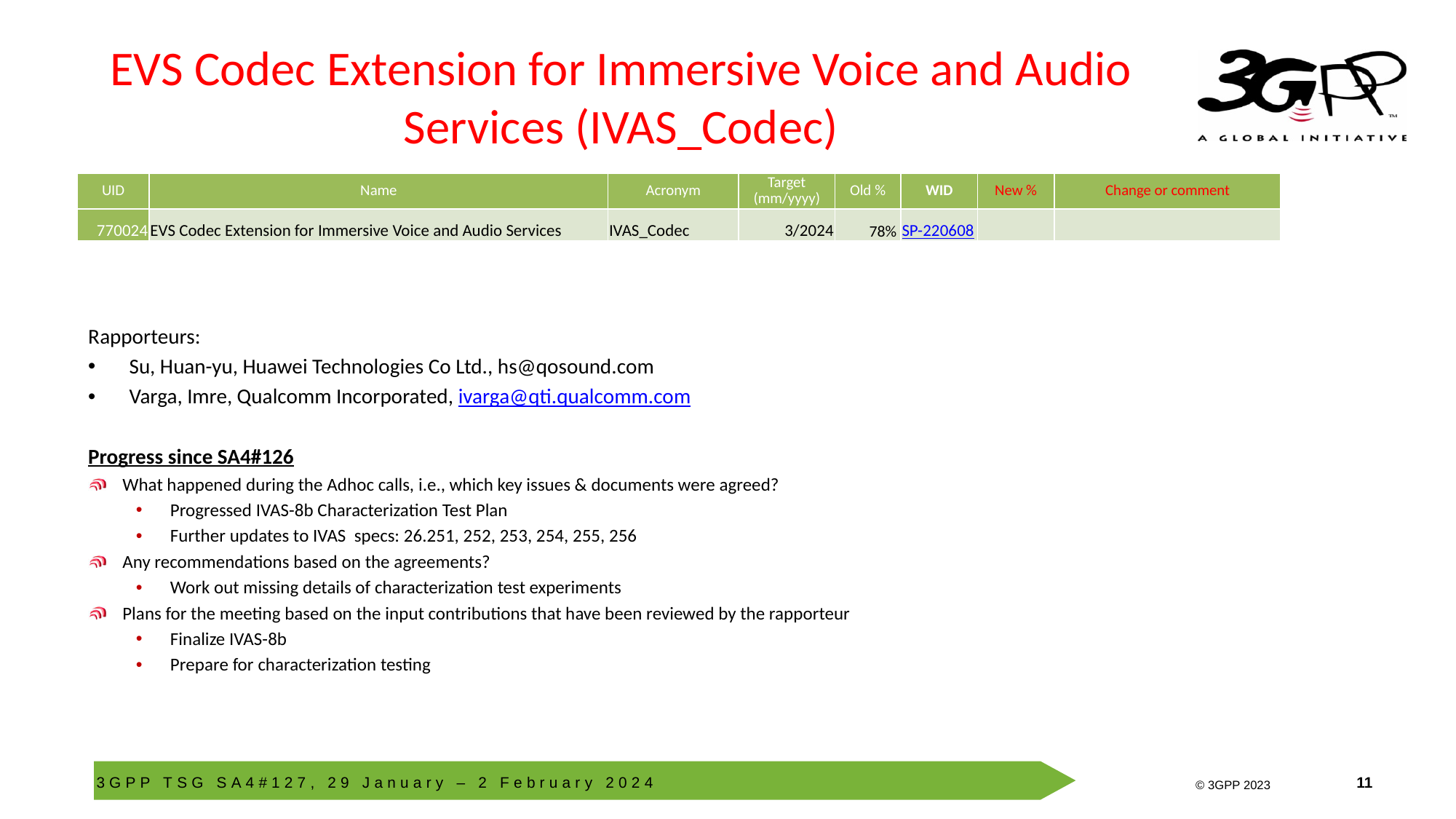

# EVS Codec Extension for Immersive Voice and Audio Services (IVAS_Codec)
| UID | Name | Acronym | Target (mm/yyyy) | Old % | WID | New % | Change or comment |
| --- | --- | --- | --- | --- | --- | --- | --- |
| 770024 | EVS Codec Extension for Immersive Voice and Audio Services | IVAS\_Codec | 3/2024 | 78% | SP-220608 |  |  |
Rapporteurs:
Su, Huan-yu, Huawei Technologies Co Ltd., hs@qosound.com
Varga, Imre, Qualcomm Incorporated, ivarga@qti.qualcomm.com

Progress since SA4#126
What happened during the Adhoc calls, i.e., which key issues & documents were agreed?
Progressed IVAS-8b Characterization Test Plan
Further updates to IVAS  specs: 26.251, 252, 253, 254, 255, 256
Any recommendations based on the agreements?
Work out missing details of characterization test experiments
Plans for the meeting based on the input contributions that have been reviewed by the rapporteur
Finalize IVAS-8b
Prepare for characterization testing